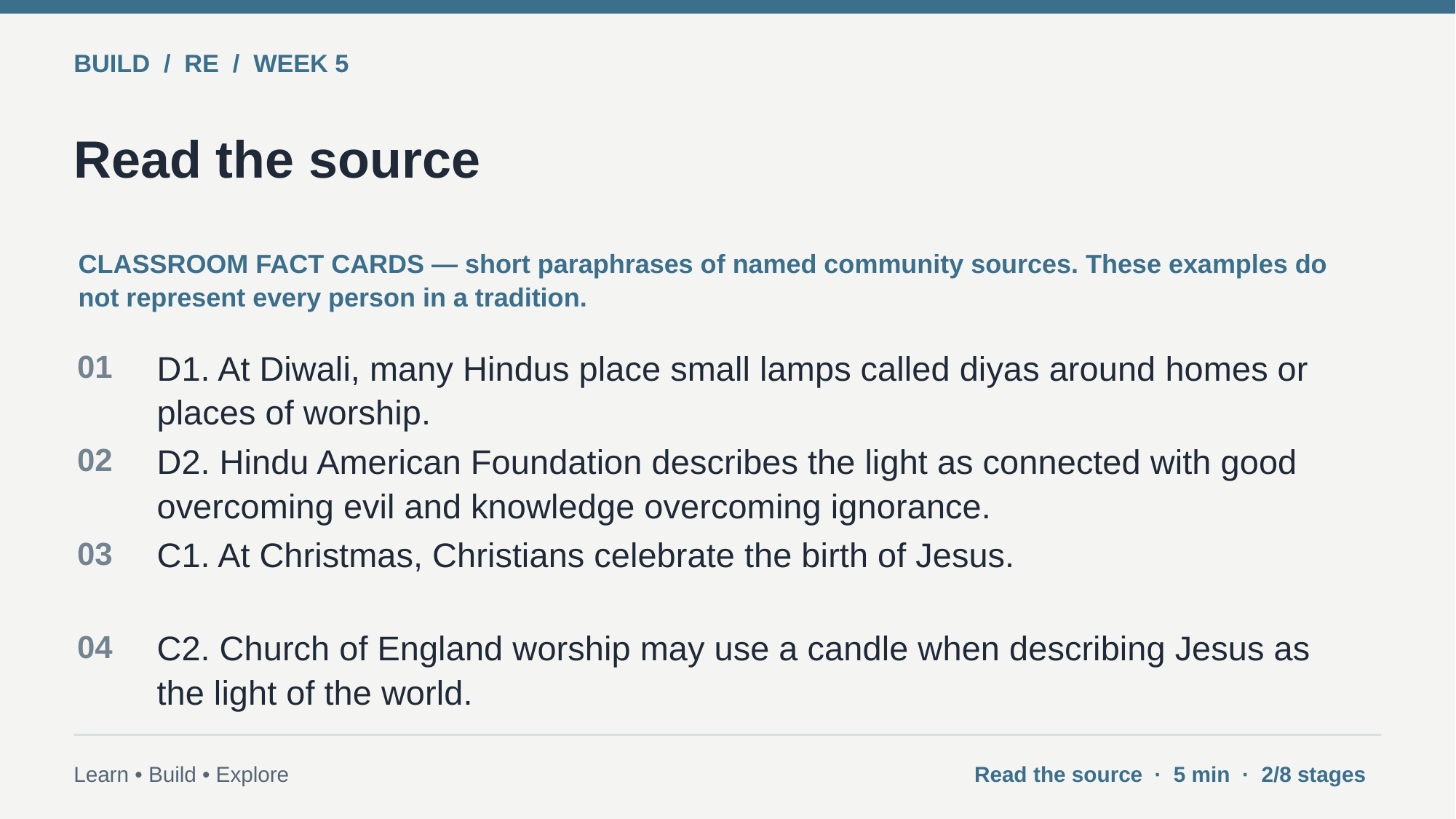

BUILD  /  RE  /  WEEK 5
Read the source
CLASSROOM FACT CARDS — short paraphrases of named community sources. These examples do not represent every person in a tradition.
01
D1. At Diwali, many Hindus place small lamps called diyas around homes or places of worship.
02
D2. Hindu American Foundation describes the light as connected with good overcoming evil and knowledge overcoming ignorance.
03
C1. At Christmas, Christians celebrate the birth of Jesus.
04
C2. Church of England worship may use a candle when describing Jesus as the light of the world.

Learn • Build • Explore
Read the source  ·  5 min  ·  2/8 stages